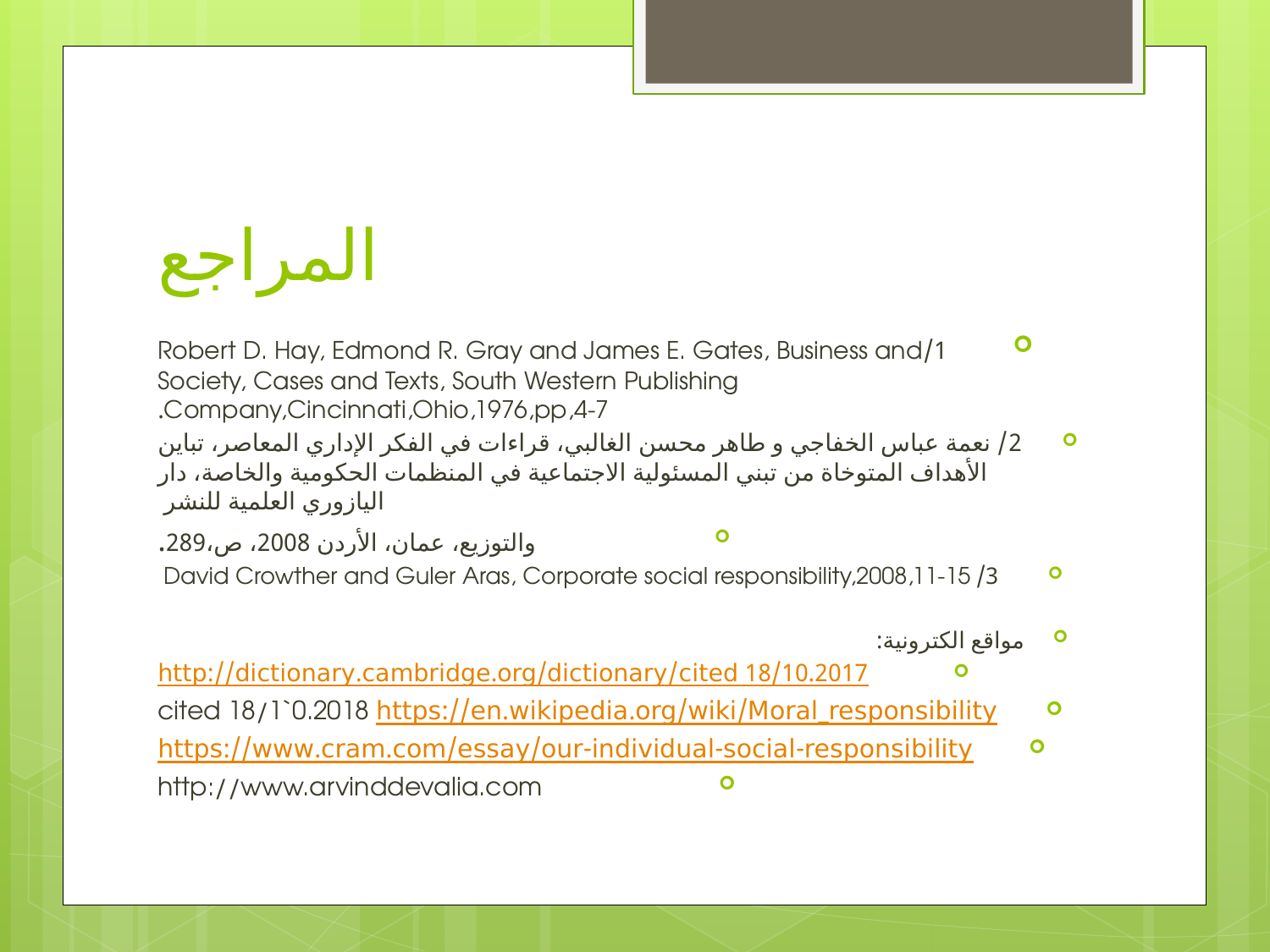

# المراجع
 1/Robert D. Hay, Edmond R. Gray and James E. Gates, Business and Society, Cases and Texts, South Western Publishing Company,Cincinnati,Ohio,1976,pp,4-7.
2/ نعمة عباس الخفاجي و طاهر محسن الغالبي، قراءات في الفكر الإداري المعاصر، تباين الأهداف المتوخاة من تبني المسئولية الاجتماعية في المنظمات الحكومية والخاصة، دار اليازوري العلمية للنشر
والتوزيع، عمان، الأردن 2008، ص،289.
3/ David Crowther and Guler Aras, Corporate social responsibility,2008,11-15

مواقع الكترونية:
http://dictionary.cambridge.org/dictionary/cited 18/10.2017
https://en.wikipedia.org/wiki/Moral_responsibility cited 18/1`0.2018
https://www.cram.com/essay/our-individual-social-responsibility
http://www.arvinddevalia.com